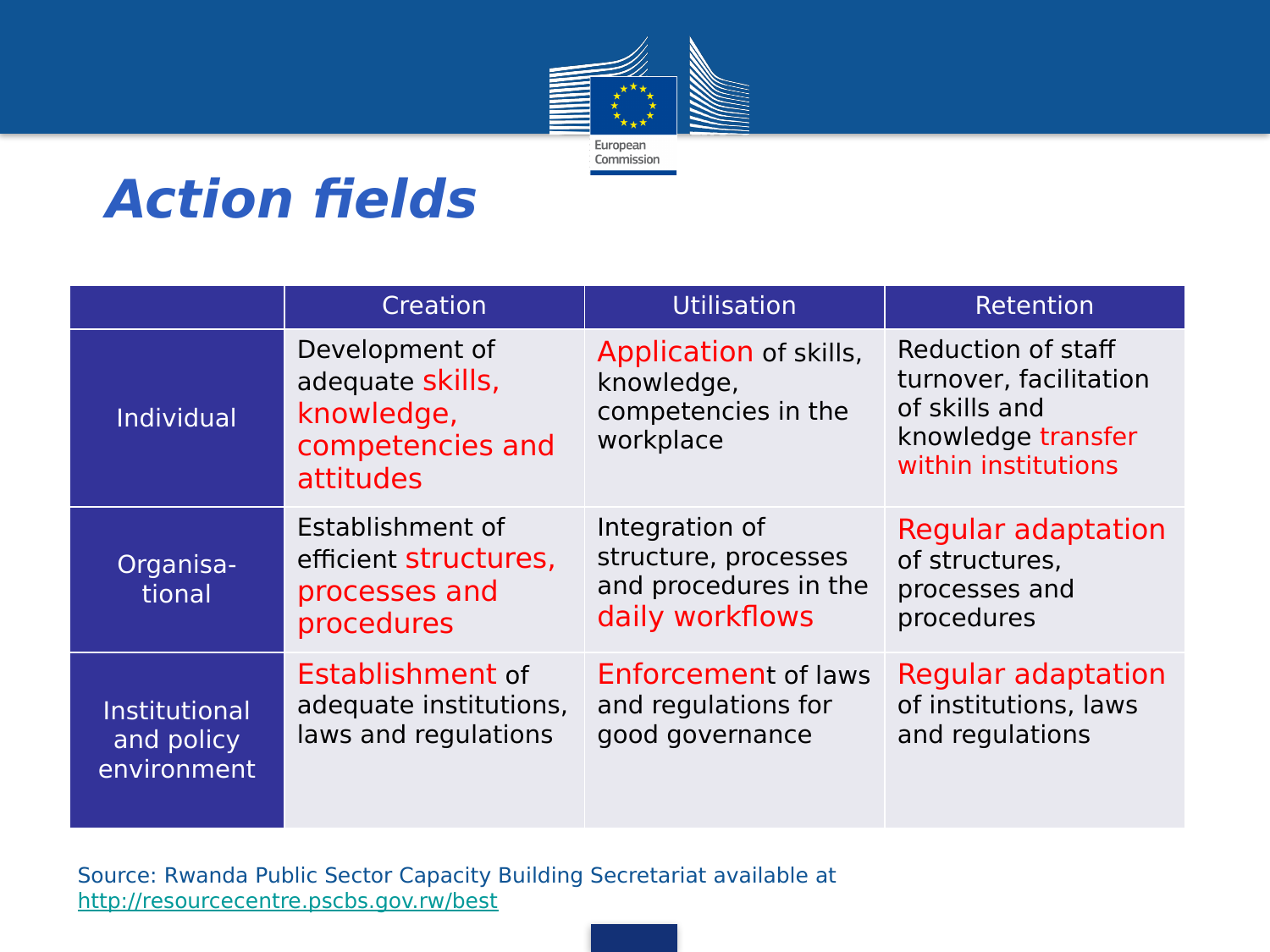

# Action fields
|  | Creation | Utilisation | Retention |
| --- | --- | --- | --- |
| Individual | Development of adequate skills, knowledge, competencies and attitudes | Application of skills, knowledge, competencies in the workplace | Reduction of staff turnover, facilitation of skills and knowledge transfer within institutions |
| Organisa-tional | Establishment of efficient structures, processes and procedures | Integration of structure, processes and procedures in the daily workflows | Regular adaptation of structures, processes and procedures |
| Institutional and policy environment | Establishment of adequate institutions, laws and regulations | Enforcement of laws and regulations for good governance | Regular adaptation of institutions, laws and regulations |
Source: Rwanda Public Sector Capacity Building Secretariat available at http://resourcecentre.pscbs.gov.rw/best